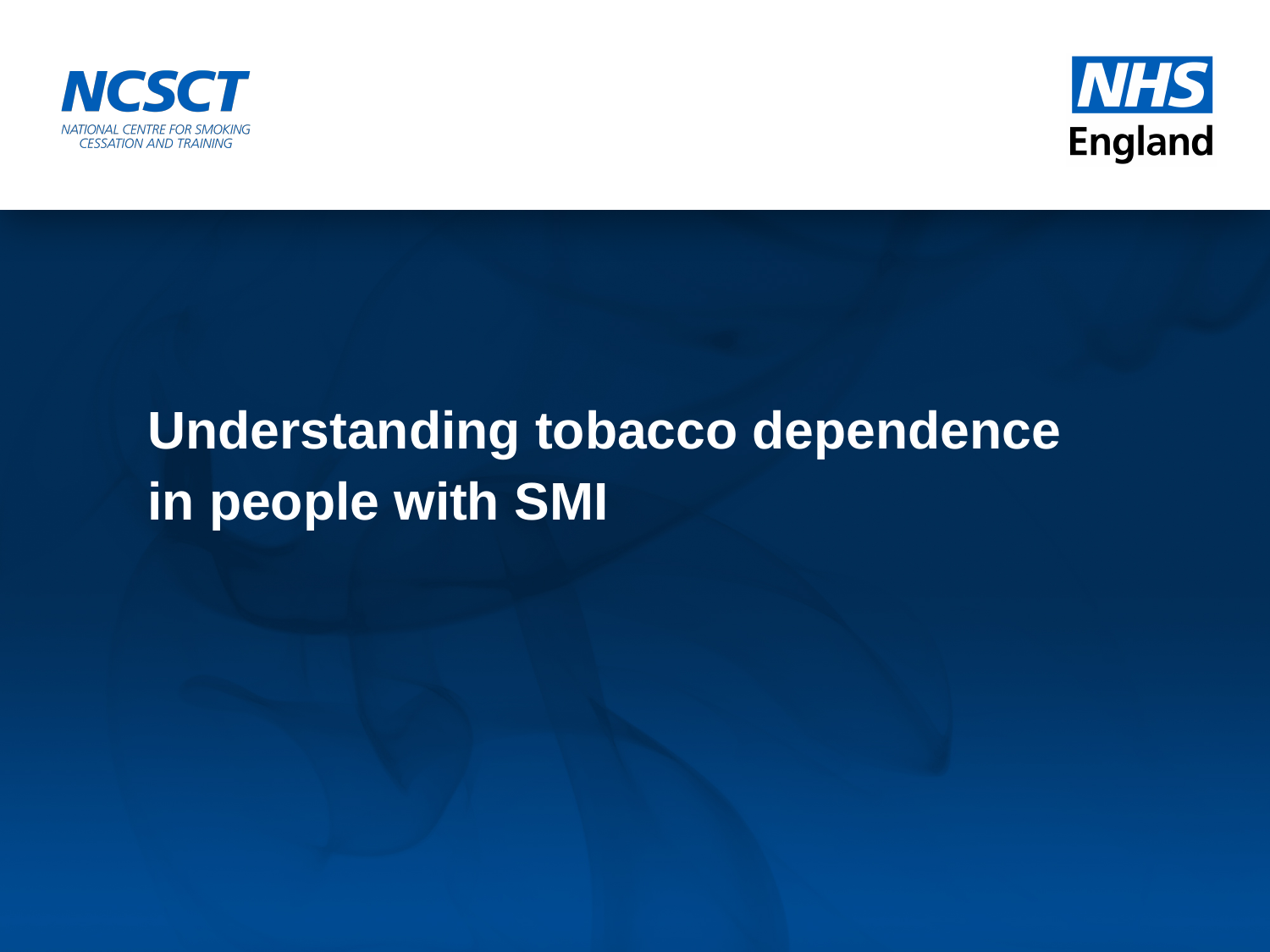

Understanding tobacco dependence in people with SMI